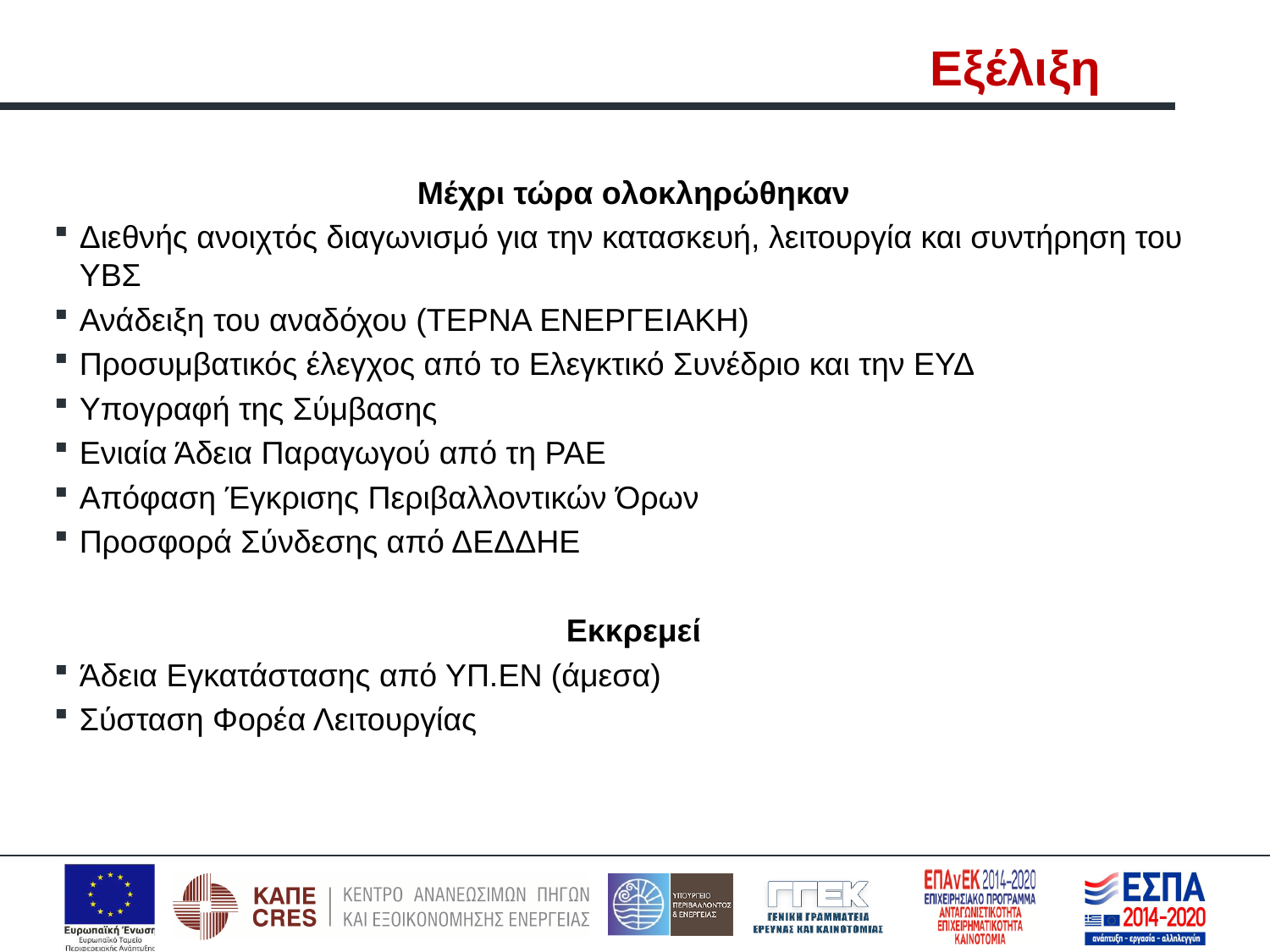

Εξέλιξη
Μέχρι τώρα ολοκληρώθηκαν
Διεθνής ανοιχτός διαγωνισμό για την κατασκευή, λειτουργία και συντήρηση του ΥΒΣ
Ανάδειξη του αναδόχου (ΤΕΡΝΑ ΕΝΕΡΓΕΙΑΚΗ)
Προσυμβατικός έλεγχος από το Ελεγκτικό Συνέδριο και την ΕΥΔ
Υπογραφή της Σύμβασης
Ενιαία Άδεια Παραγωγού από τη ΡΑΕ
Απόφαση Έγκρισης Περιβαλλοντικών Όρων
Προσφορά Σύνδεσης από ΔΕΔΔΗΕ

Εκκρεμεί
Άδεια Εγκατάστασης από ΥΠ.ΕΝ (άμεσα)
Σύσταση Φορέα Λειτουργίας